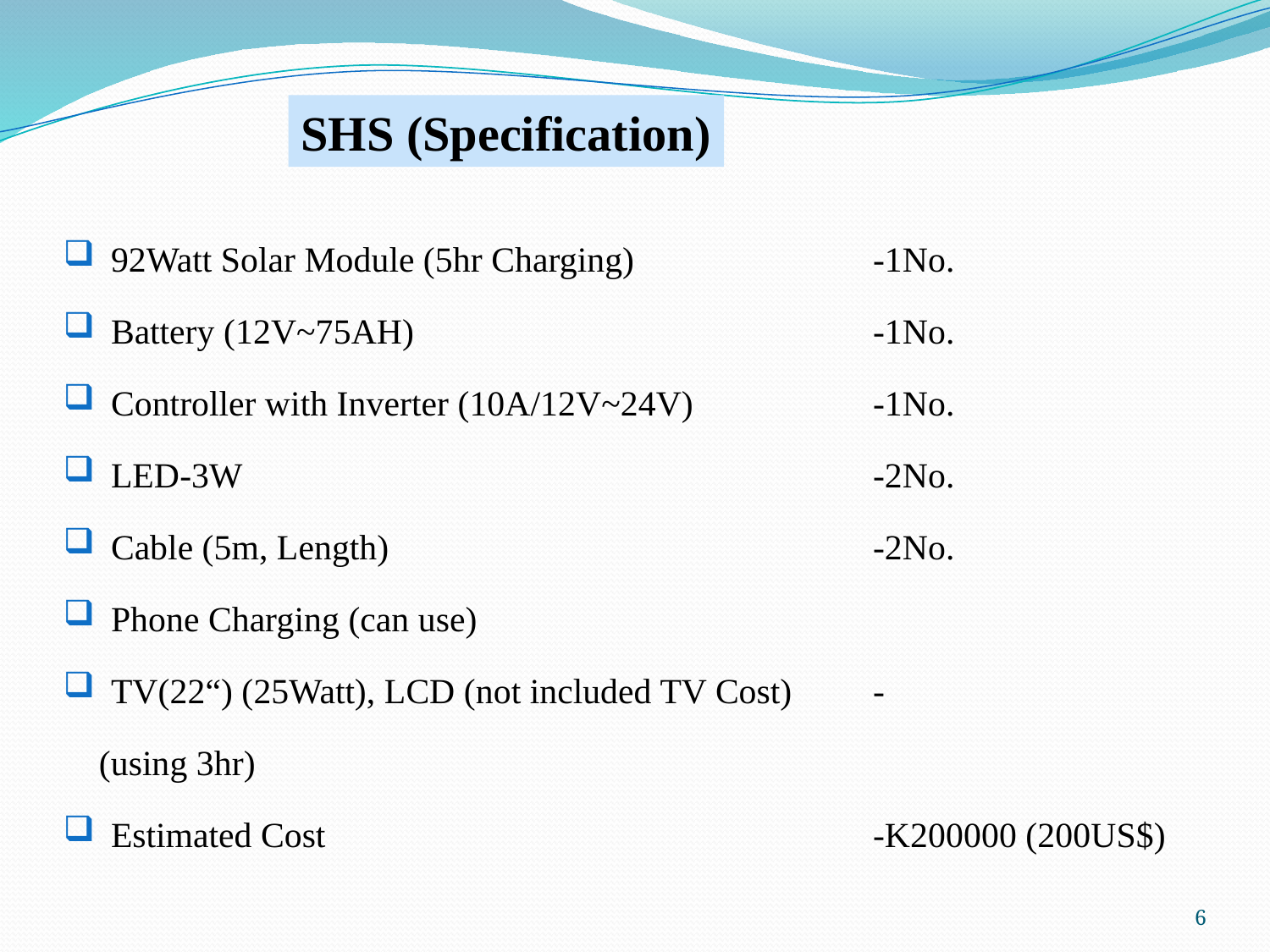

SHS (Specification)
92Watt Solar Module (5hr Charging)	-1No.
Battery (12V~75AH)	-1No.
Controller with Inverter (10A/12V~24V)	-1No.
LED-3W	-2No.
Cable (5m, Length)	-2No.
Phone Charging (can use)
TV(22“) (25Watt), LCD (not included TV Cost)	-
    (using 3hr)
Estimated Cost	-K200000 (200US$)
6